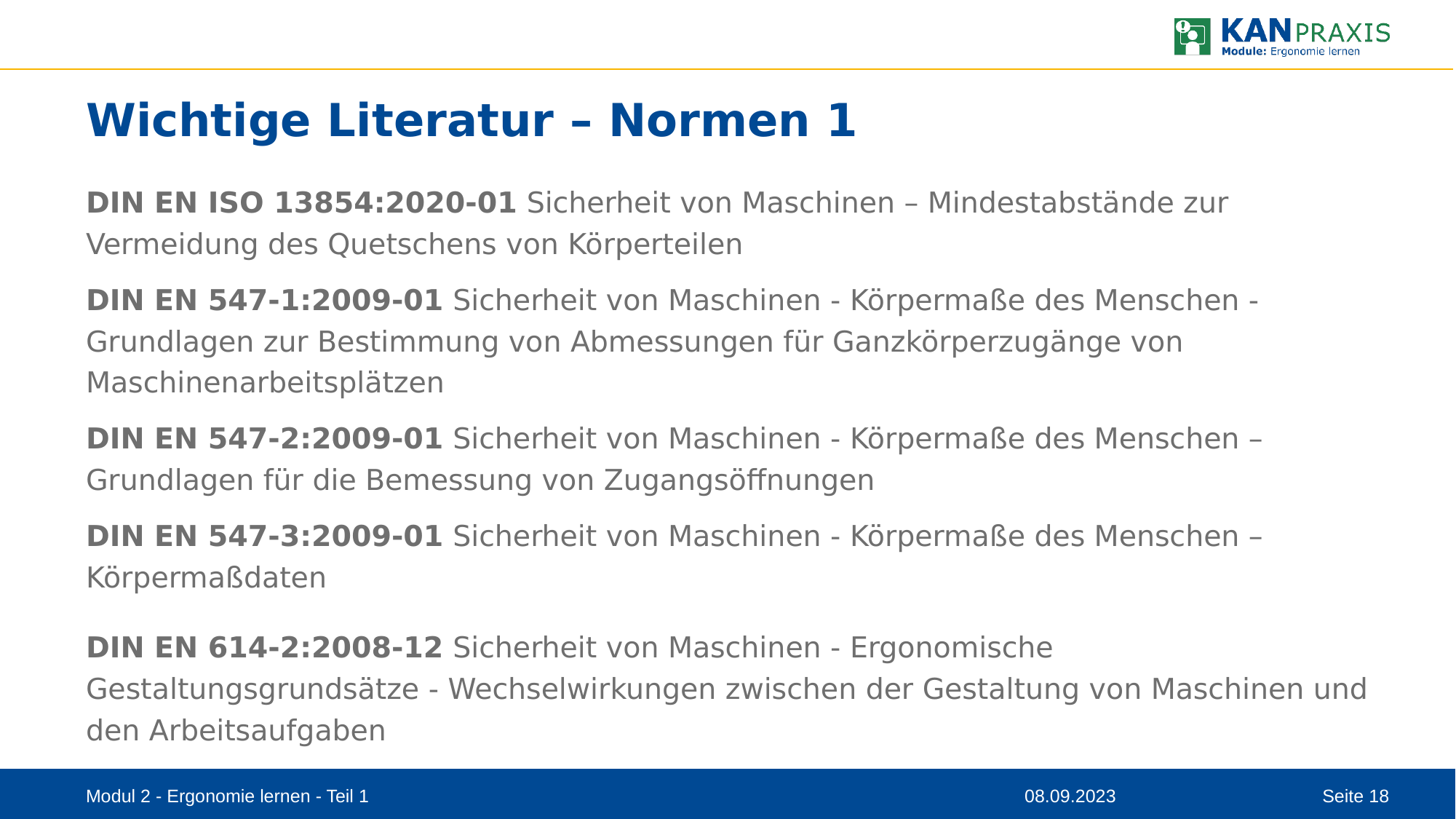

# Wichtige Literatur – Normen 1
DIN EN ISO 13854:2020-01 Sicherheit von Maschinen – Mindestabstände zur Vermeidung des Quetschens von Körperteilen
DIN EN 547-1:2009-01 Sicherheit von Maschinen - Körpermaße des Menschen - Grundlagen zur Bestimmung von Abmessungen für Ganzkörperzugänge von Maschinenarbeitsplätzen
DIN EN 547-2:2009-01 Sicherheit von Maschinen - Körpermaße des Menschen – Grundlagen für die Bemessung von Zugangsöffnungen
DIN EN 547-3:2009-01 Sicherheit von Maschinen - Körpermaße des Menschen – Körpermaßdaten
DIN EN 614-2:2008-12 Sicherheit von Maschinen - Ergonomische Gestaltungsgrundsätze - Wechselwirkungen zwischen der Gestaltung von Maschinen und den Arbeitsaufgaben

Modul 2 - Ergonomie lernen - Teil 1
08.09.2023
Seite 18